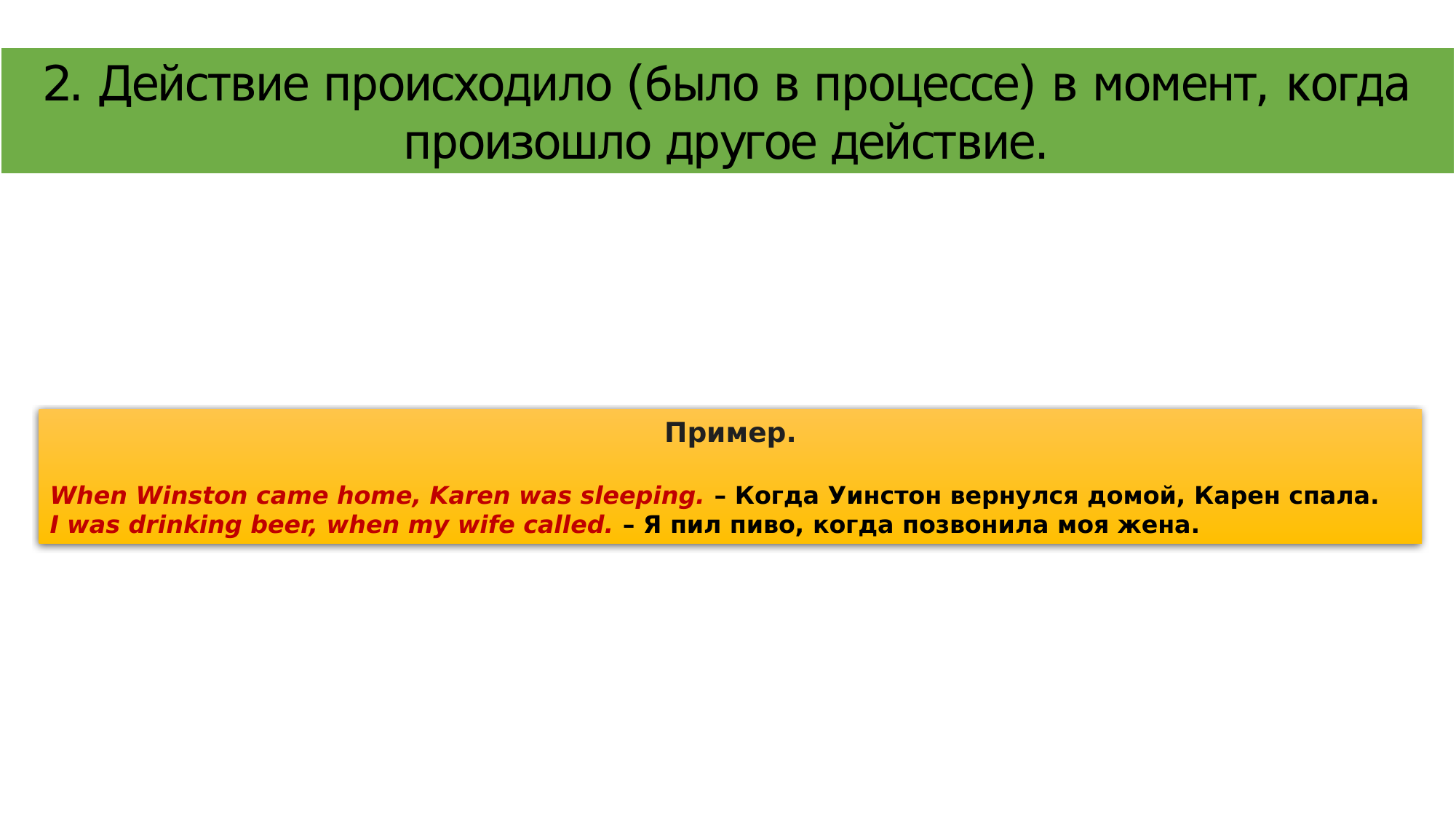

2. Действие происходило (было в процессе) в момент, когда произошло другое действие.

Пример.
When Winston came home, Karen was sleeping. – Когда Уинстон вернулся домой, Карен спала.
I was drinking beer, when my wife called. – Я пил пиво, когда позвонила моя жена.